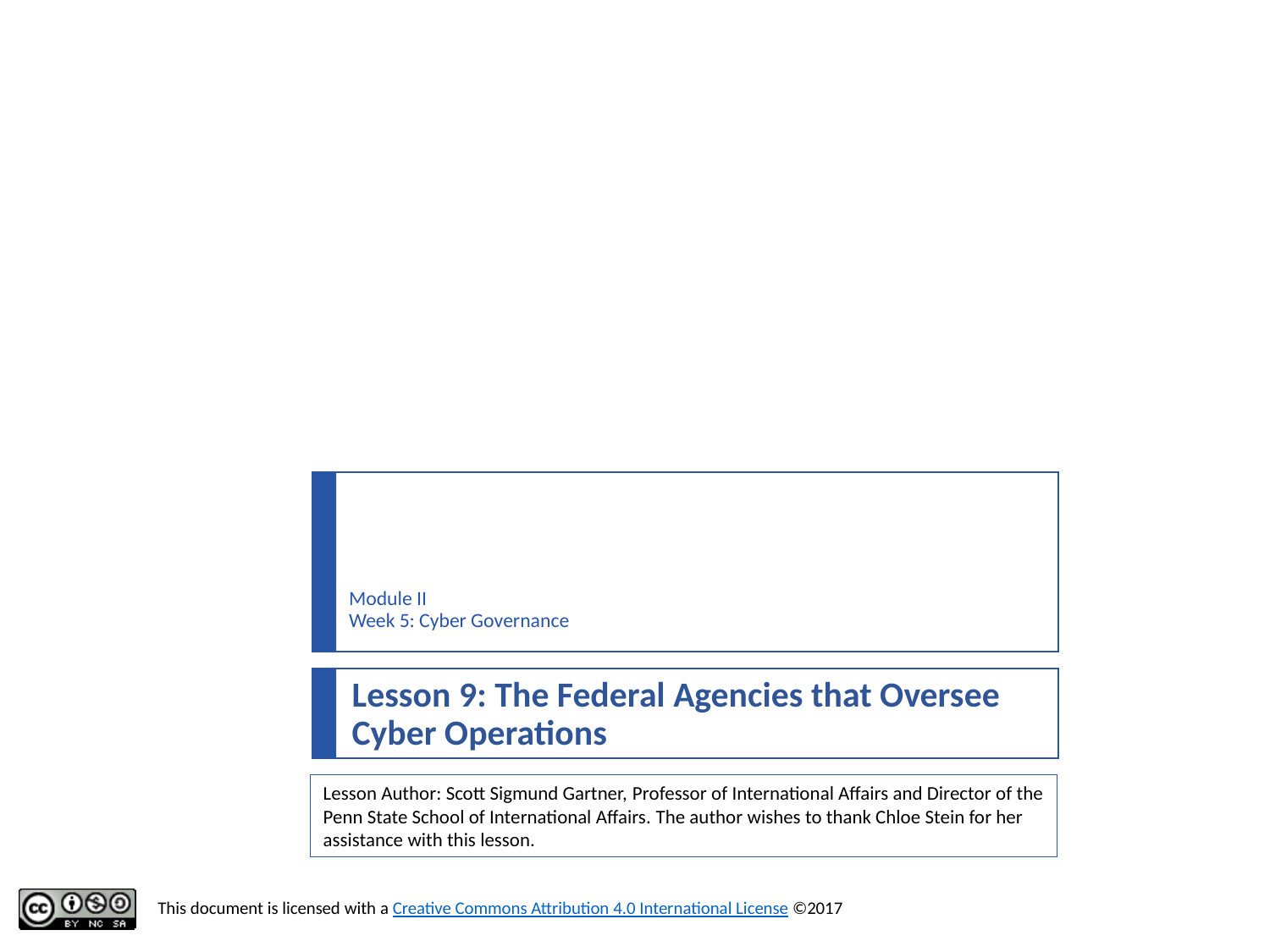

# Module II Week 5: Cyber Governance
Lesson 9: The Federal Agencies that Oversee Cyber Operations
Lesson Author: Scott Sigmund Gartner, Professor of International Affairs and Director of the Penn State School of International Affairs. The author wishes to thank Chloe Stein for her assistance with this lesson.